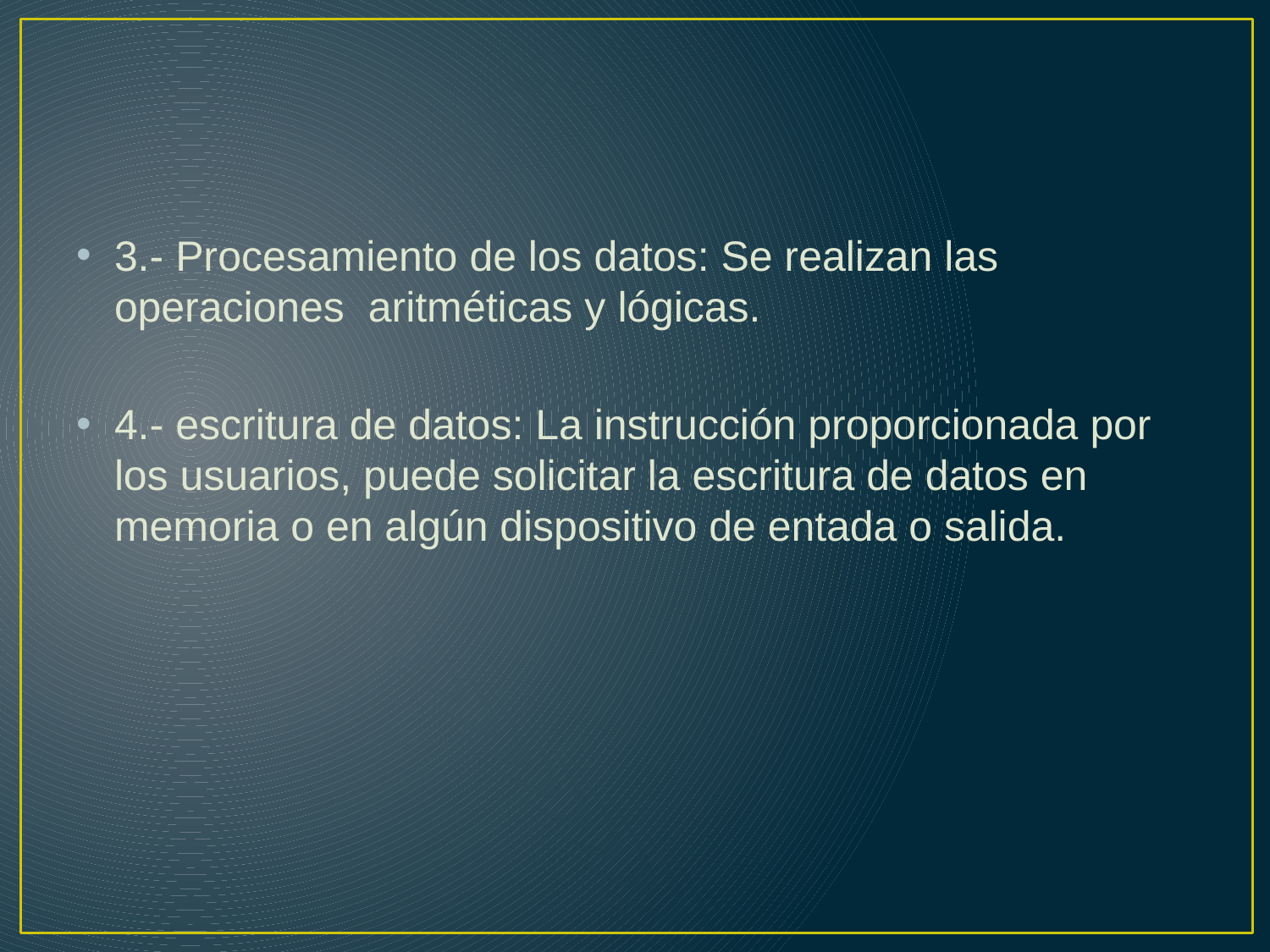

#
3.- Procesamiento de los datos: Se realizan las operaciones  aritméticas y lógicas.

4.- escritura de datos: La instrucción proporcionada por los usuarios, puede solicitar la escritura de datos en memoria o en algún dispositivo de entada o salida.